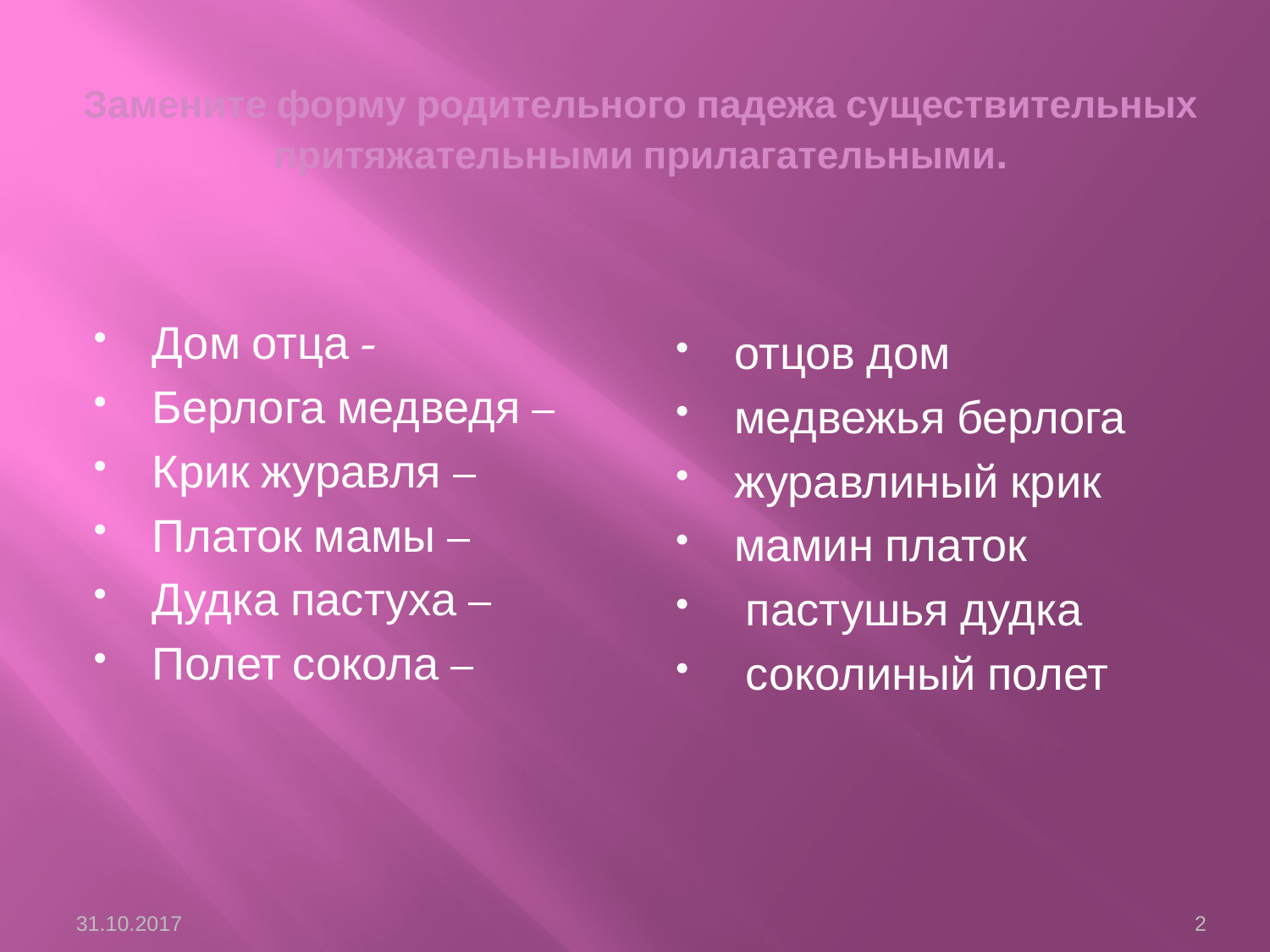

# Замените форму родительного падежа существительных притяжательными прилагательными.
Дом отца -
Берлога медведя –
Крик журавля –
Платок мамы –
Дудка пастуха –
Полет сокола –

отцов дом
медвежья берлога
журавлиный крик
мамин платок
 пастушья дудка
 соколиный полет

31.10.2017
2